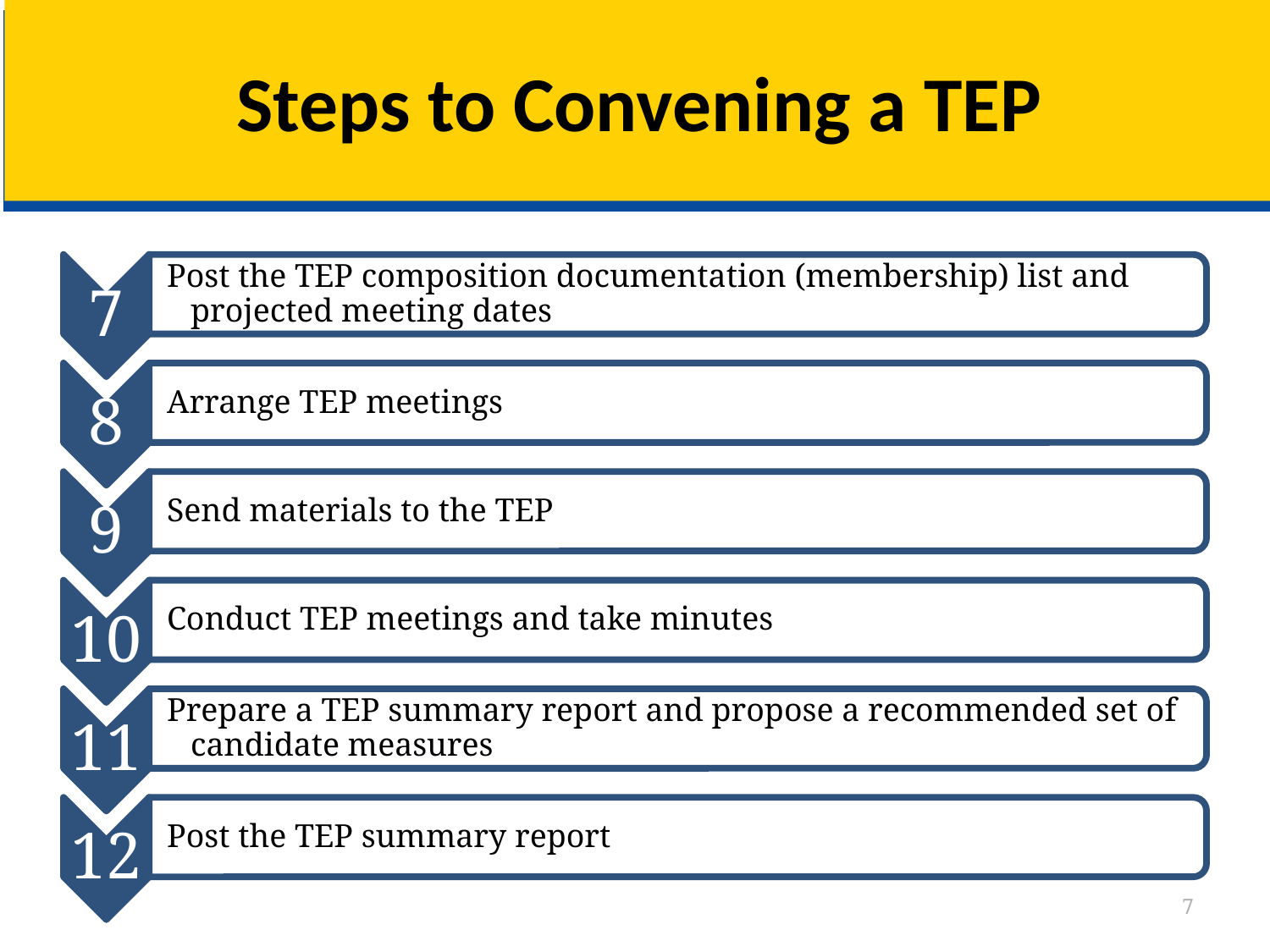

# Steps to Convening a TEP
7
Post the TEP composition documentation (membership) list and projected meeting dates
8
Arrange TEP meetings
9
Send materials to the TEP
10
Conduct TEP meetings and take minutes
11
Prepare a TEP summary report and propose a recommended set of candidate measures
12
Post the TEP summary report
7